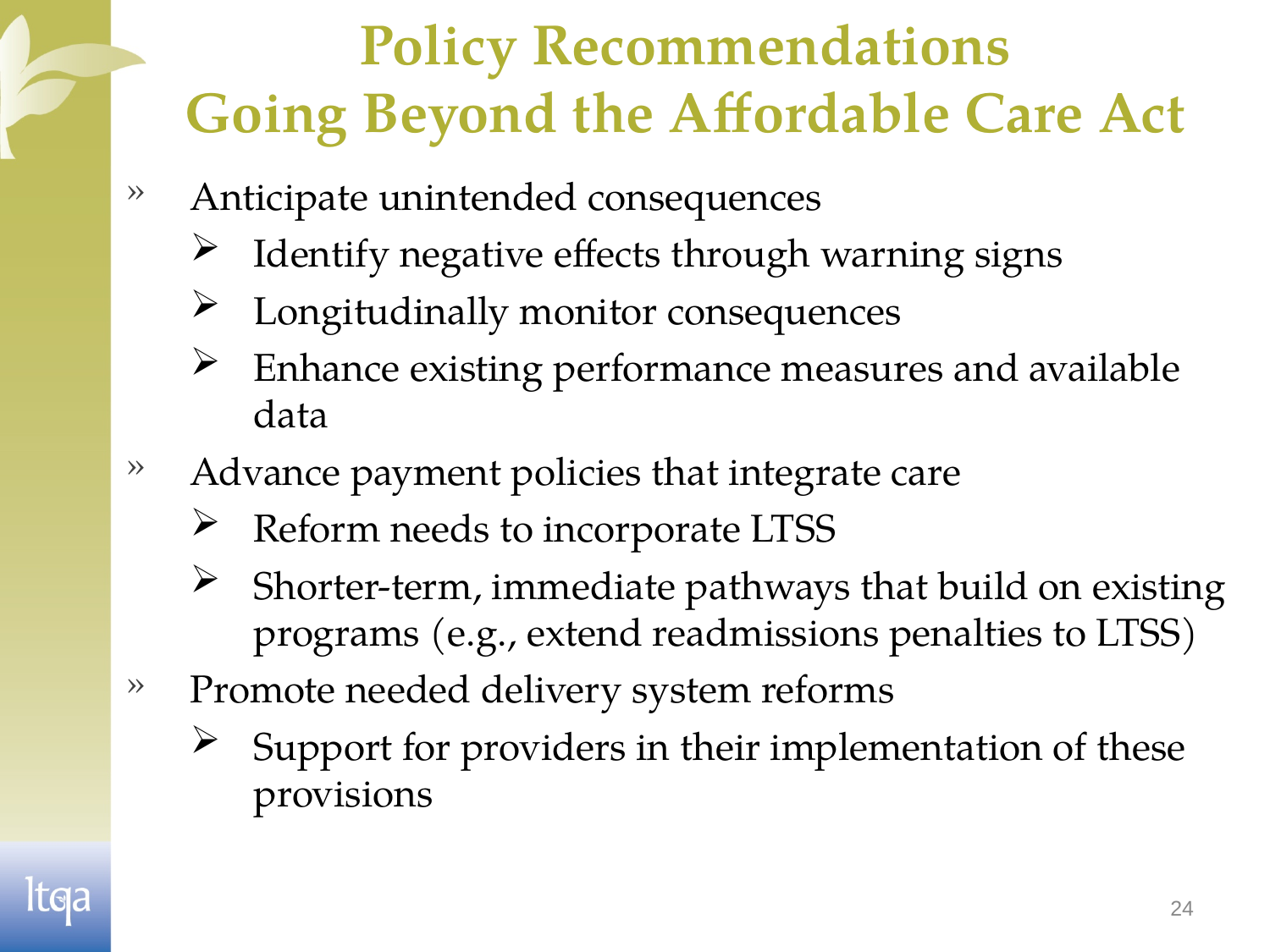

Policy Recommendations
Going Beyond the Affordable Care Act
Anticipate unintended consequences
Identify negative effects through warning signs
Longitudinally monitor consequences
Enhance existing performance measures and available data
Advance payment policies that integrate care
Reform needs to incorporate LTSS
Shorter-term, immediate pathways that build on existing programs (e.g., extend readmissions penalties to LTSS)
Promote needed delivery system reforms
Support for providers in their implementation of these provisions
24